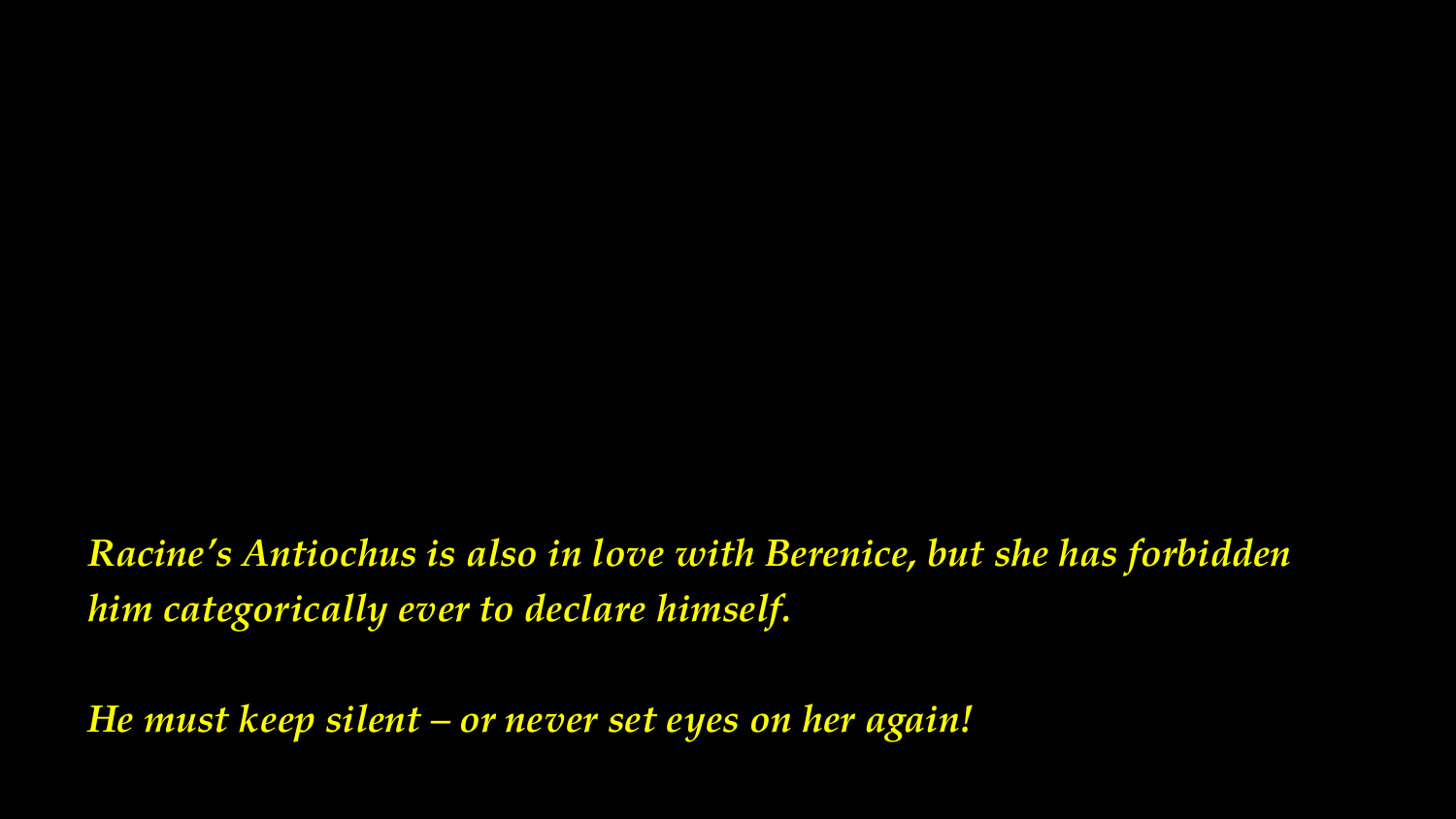

# Racine’s Antiochus is also in love with Berenice, but she has forbidden him categorically ever to declare himself. He must keep silent – or never set eyes on her again!